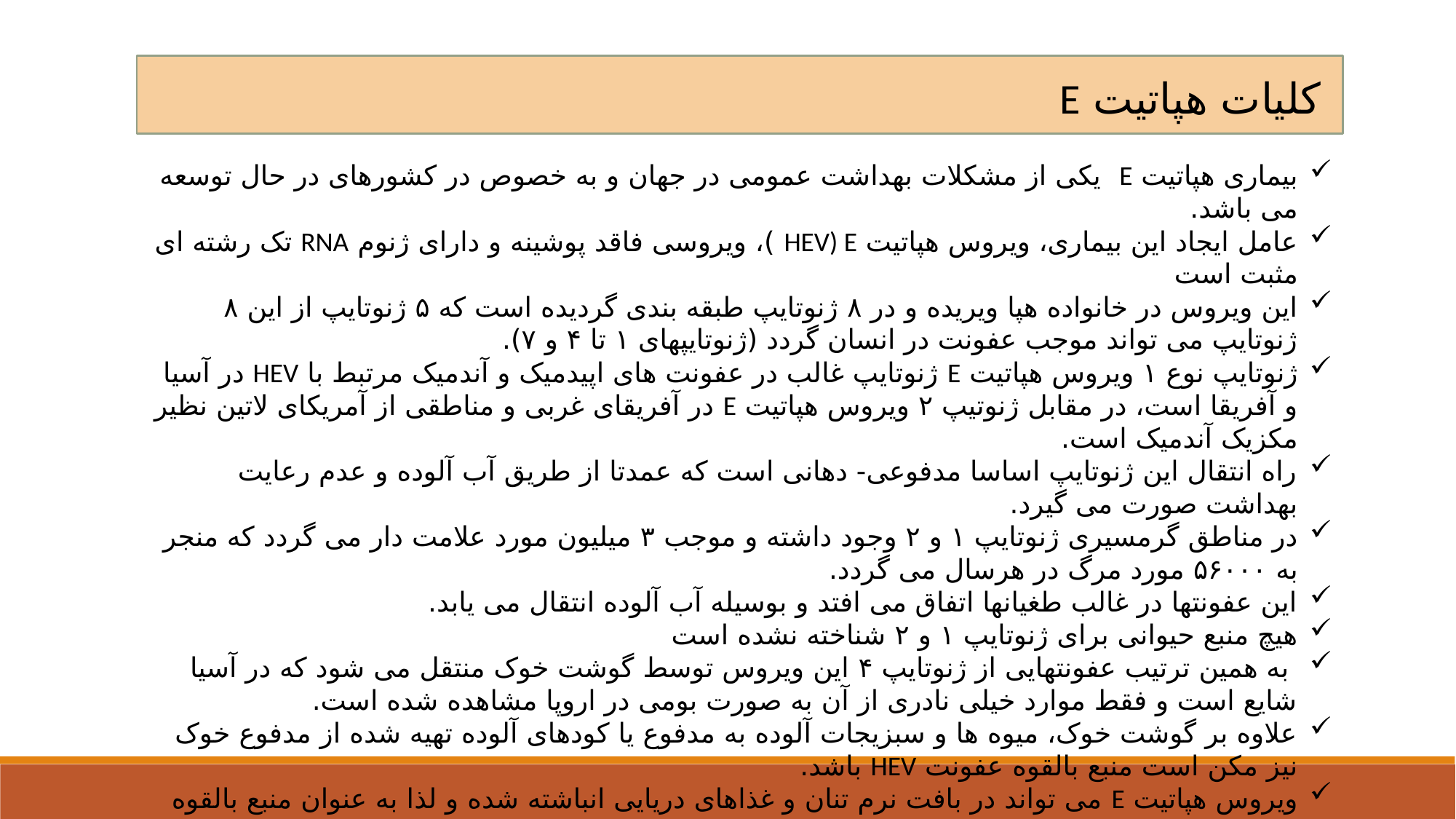

کلیات هپاتیت E
بیماری هپاتیت E  یکی از مشکلات بهداشت عمومی در جهان و به خصوص در کشورهای در حال توسعه می باشد.
عامل ایجاد این بیماری، ویروس هپاتیت HEV) E )، ویروسی فاقد پوشینه و دارای ژنوم RNA تک رشته ای مثبت است
این ویروس در خانواده هپا ویریده و در ۸ ژنوتایپ طبقه بندی گردیده است که ۵ ژنوتایپ از این ۸ ژنوتایپ می تواند موجب عفونت در انسان گردد (ژنوتایپهای ۱ تا ۴ و ۷).
ژنوتایپ نوع ۱ ویروس هپاتیت E ژنوتایپ غالب در عفونت های اپیدمیک و آندمیک مرتبط با HEV در آسیا و آفریقا است، در مقابل ژنوتیپ ۲ ویروس هپاتیت E در آفریقای غربی و مناطقی از آمریکای لاتین نظیر مکزیک آندمیک است.
راه انتقال این ژنوتایپ اساسا مدفوعی- دهانی است که عمدتا از طریق آب آلوده و عدم رعایت بهداشت صورت می گیرد.
در مناطق گرمسیری ژنوتایپ ۱ و ۲ وجود داشته و موجب ۳ میلیون مورد علامت دار می گردد که منجر به ۵۶۰۰۰ مورد مرگ در هرسال می گردد.
این عفونتها در غالب طغيانها اتفاق می افتد و بوسیله آب آلوده انتقال می یابد.
هیچ منبع حیوانی برای ژنوتایپ ۱ و ۲ شناخته نشده است
 به همین ترتیب عفونتهایی از ژنوتایپ ۴ این ویروس توسط گوشت خوک منتقل می شود که در آسیا شایع است و فقط موارد خیلی نادری از آن به صورت بومی در اروپا مشاهده شده است.
علاوه بر گوشت خوک، میوه ها و سبزیجات آلوده به مدفوع یا کودهای آلوده تهیه شده از مدفوع خوک نیز مکن است منبع بالقوه عفونت HEV باشد.
ویروس هپاتیت E می تواند در بافت نرم تنان و غذاهای دریایی انباشته شده و لذا به عنوان منبع بالقوه انتقال HEV باشند
در موارد نادر هپاتیت E می تواند حاد بوده و منجر به هپاتیت برق آسا (فولمینانت) گردد که این بیماران در معرض خطر مرگ هستند.
زنان باردار مبتلا به هپاتیت E به ویژه زنانی که در سه ماهه دوم یا سوم بارداری هستند در معرض خطر فزاینده بروز نارسایی حاد کبدی و همچنین مرگ ناشی از این بیماری قرار دارند.
میزان مرگ ناشی از ابتلا به هپاتیت E در سه ماهه سوم بارداری می تواند تا ۲۵-۲۰٪ نیز باشد.